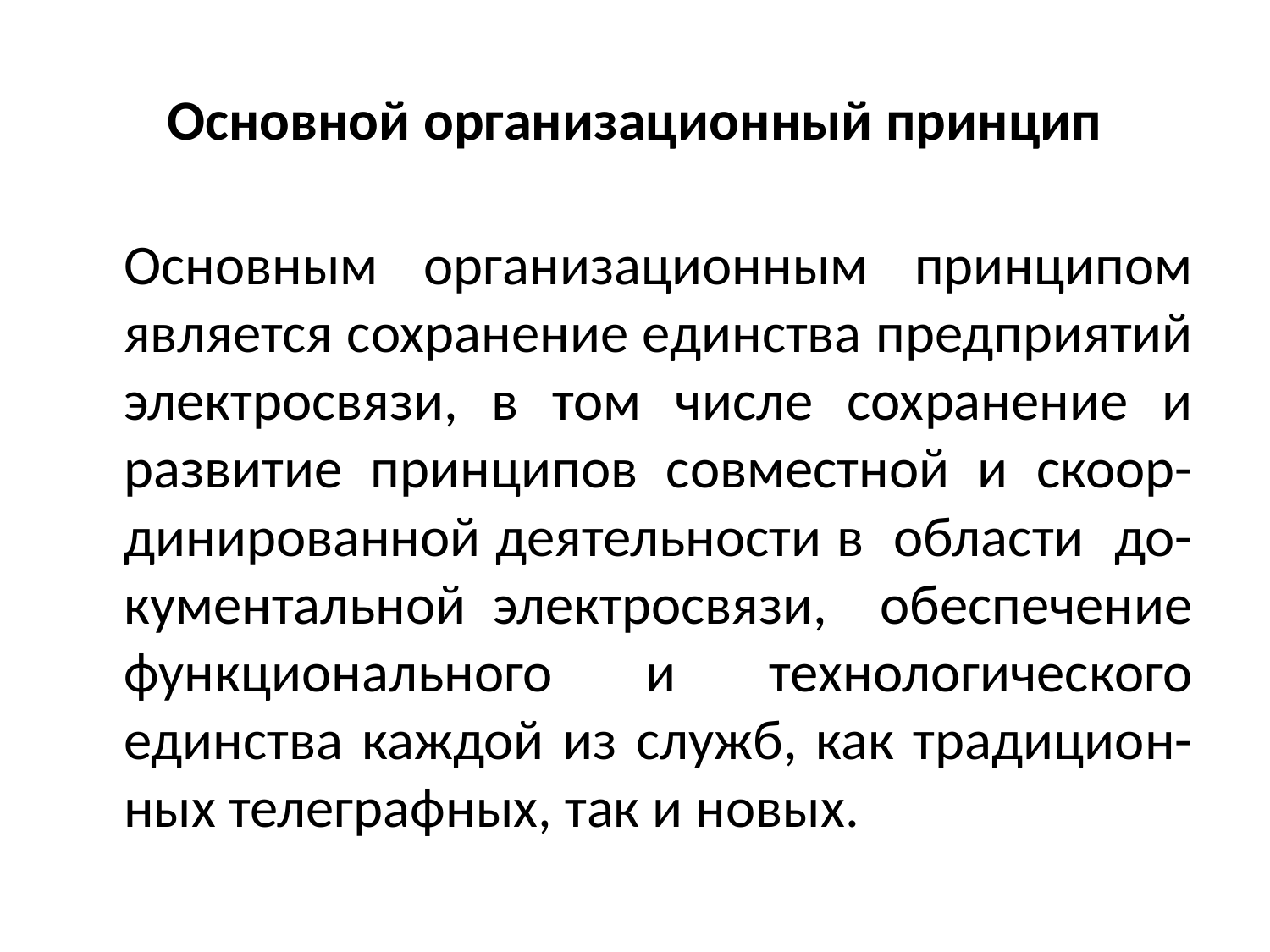

# Основной организационный принцип
	Основным организационным принципом является сохранение единства предприятий электросвязи, в том числе сохранение и развитие принципов совместной и скоор- динированной деятельности в  области  до- кументальной электросвязи,  обеспечение функционального и технологического единства каждой из служб, как традицион- ных телеграфных, так и новых.